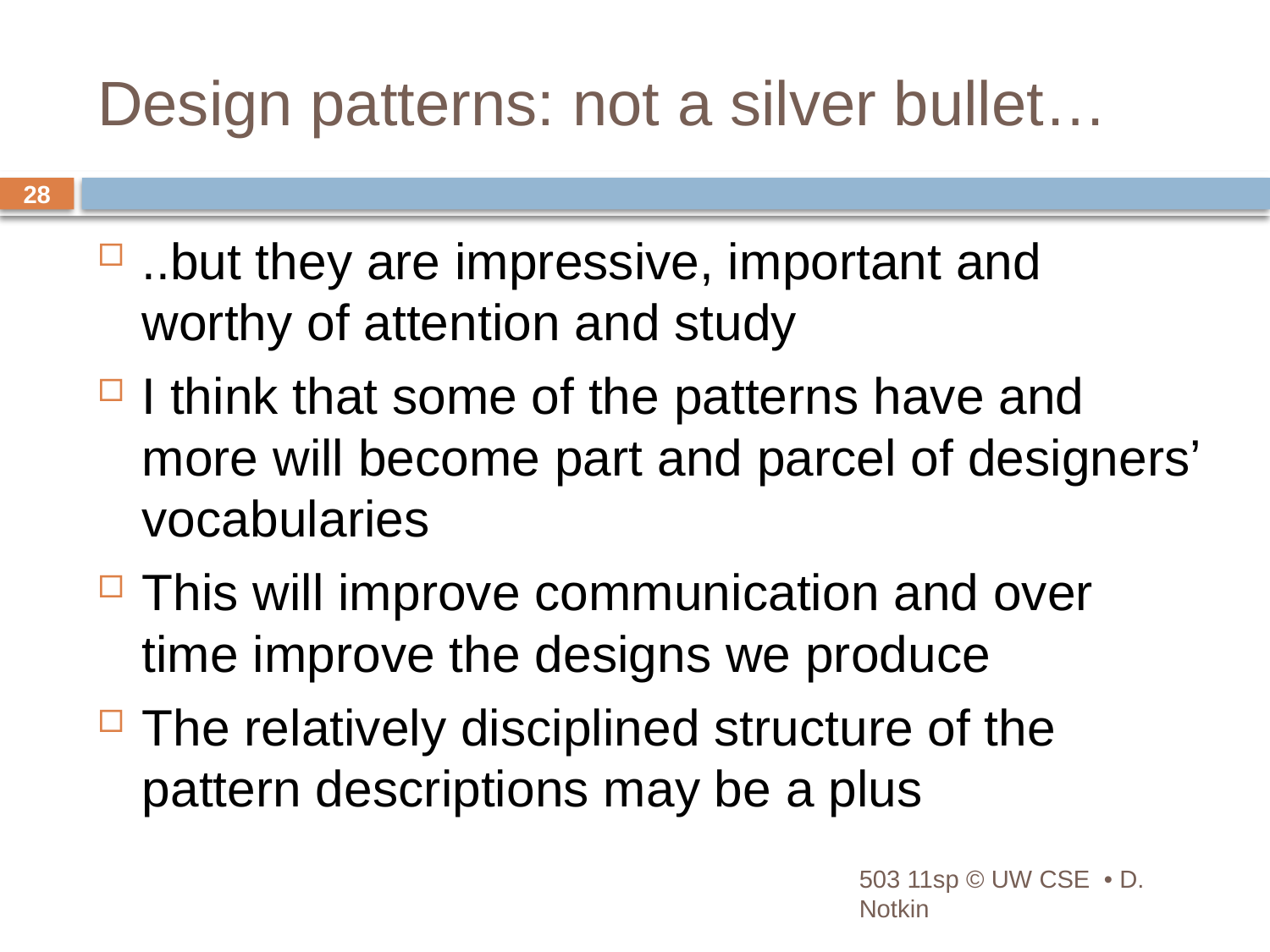

# Design patterns: not a silver bullet…
28
..but they are impressive, important and worthy of attention and study
I think that some of the patterns have and more will become part and parcel of designers’ vocabularies
This will improve communication and over time improve the designs we produce
The relatively disciplined structure of the pattern descriptions may be a plus
503 11sp © UW CSE  • D. Notkin